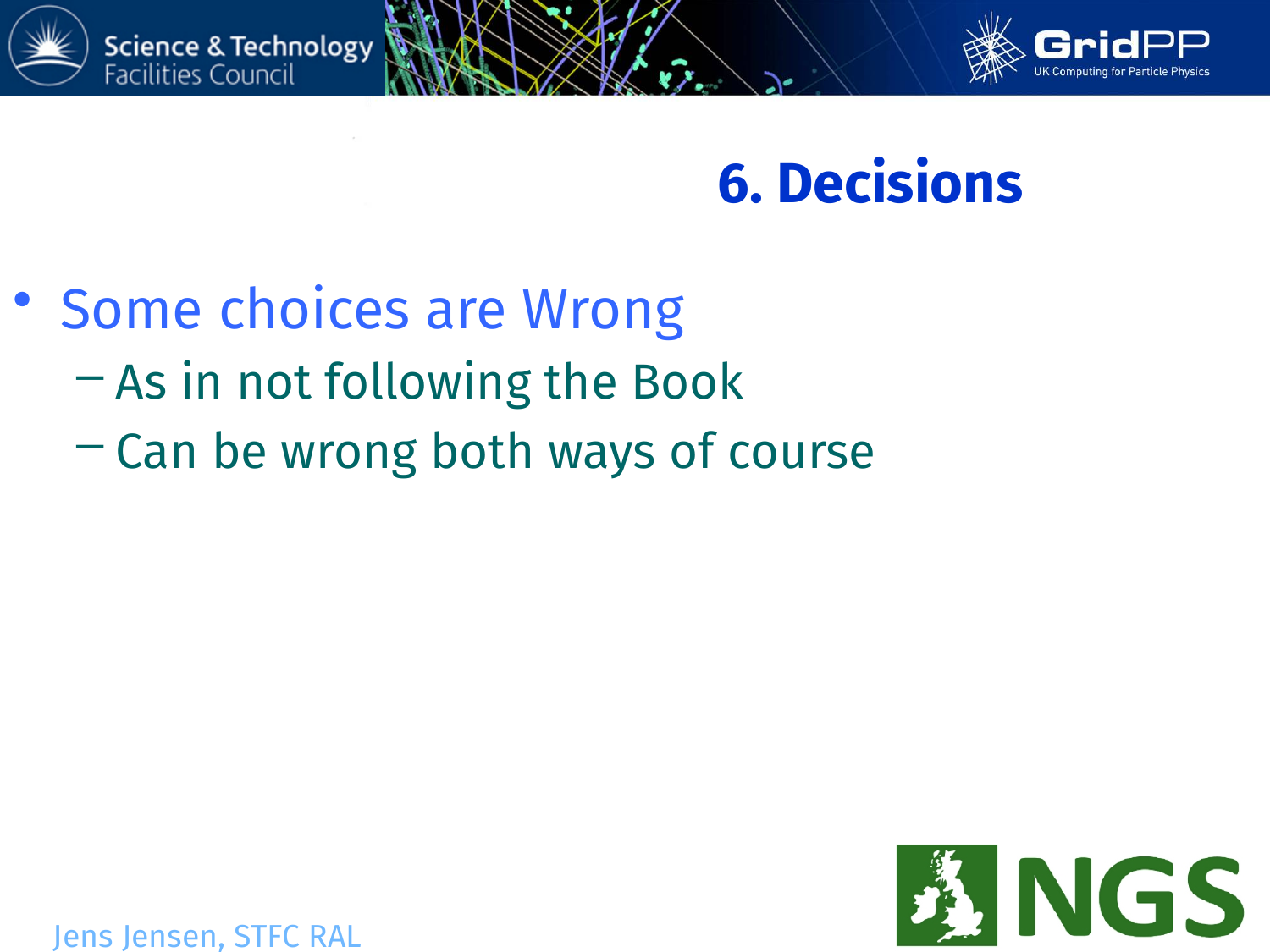

# 6. Decisions
Some choices are Wrong
As in not following the Book
Can be wrong both ways of course